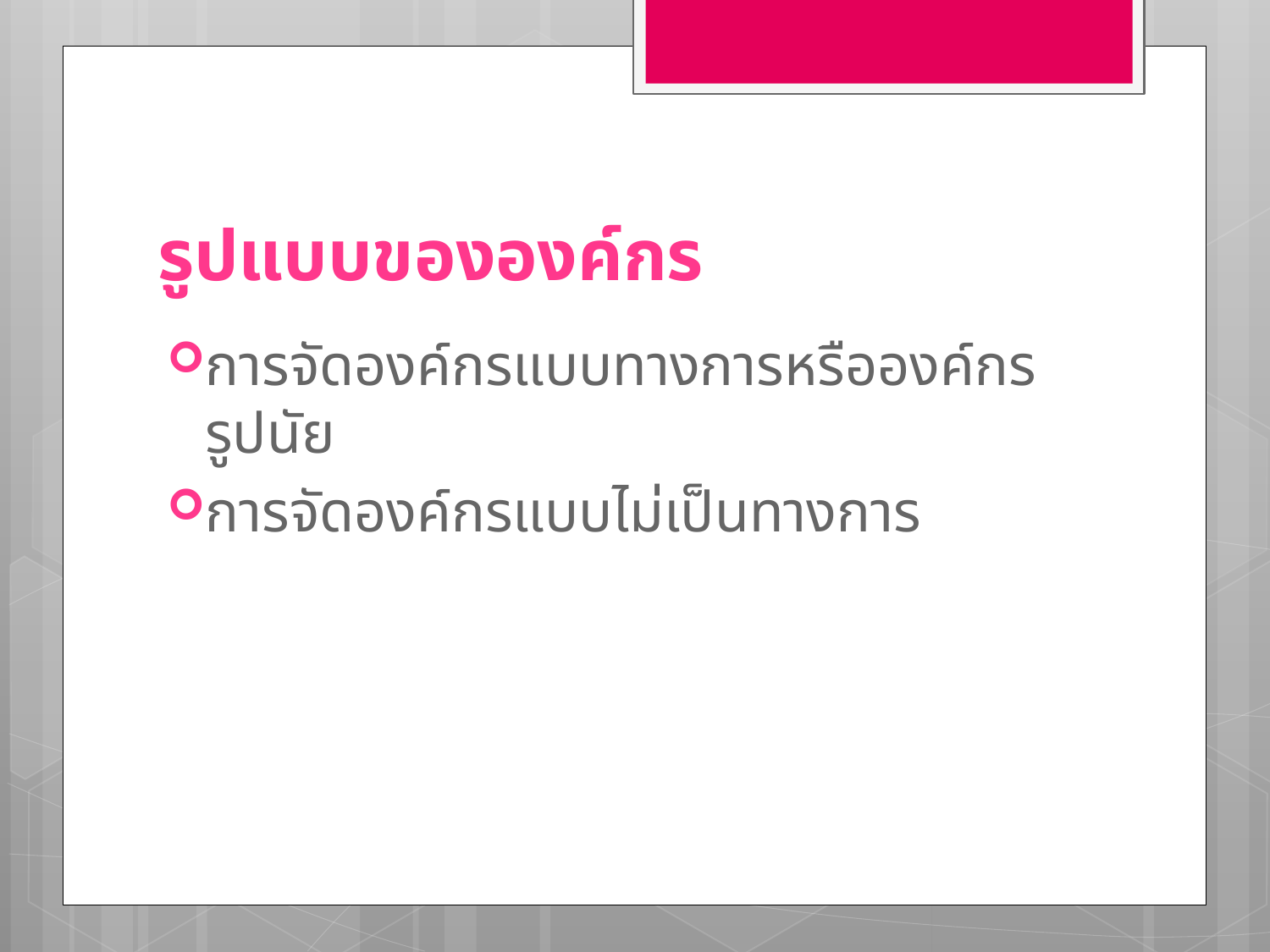

# รูปแบบขององค์กร
การจัดองค์กรแบบทางการหรือองค์กรรูปนัย
การจัดองค์กรแบบไม่เป็นทางการ